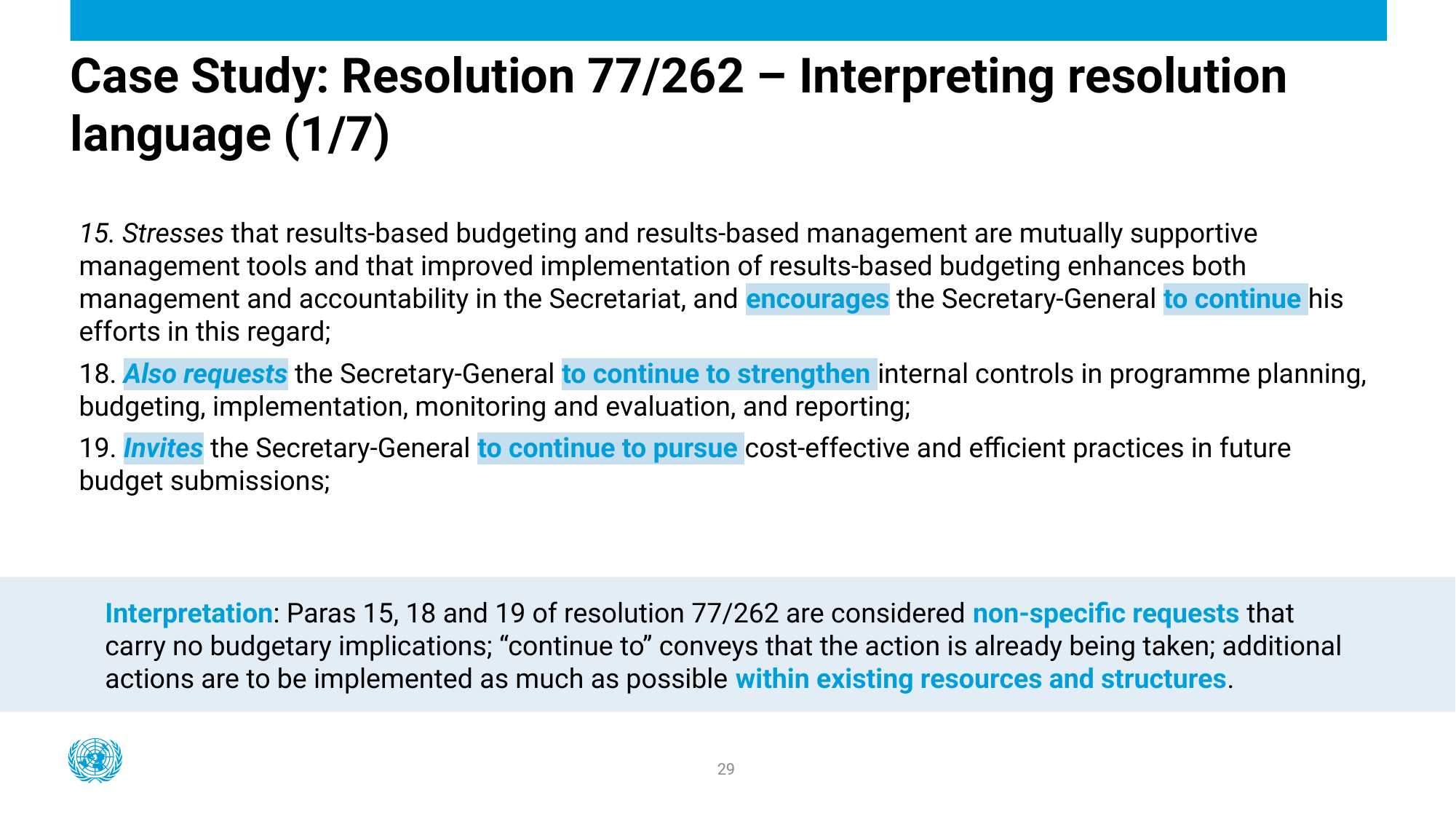

# Case Study: Resolution 77/262 – Interpreting resolution language (1/7)
15. Stresses that results-based budgeting and results-based management are mutually supportive management tools and that improved implementation of results-based budgeting enhances both management and accountability in the Secretariat, and encourages the Secretary-General to continue his efforts in this regard;
18. Also requests the Secretary-General to continue to strengthen internal controls in programme planning, budgeting, implementation, monitoring and evaluation, and reporting;
19. Invites the Secretary-General to continue to pursue cost-effective and efficient practices in future budget submissions;

Interpretation: Paras 15, 18 and 19 of resolution 77/262 are considered non-specific requests that carry no budgetary implications; “continue to” conveys that the action is already being taken; additional actions are to be implemented as much as possible within existing resources and structures.
29